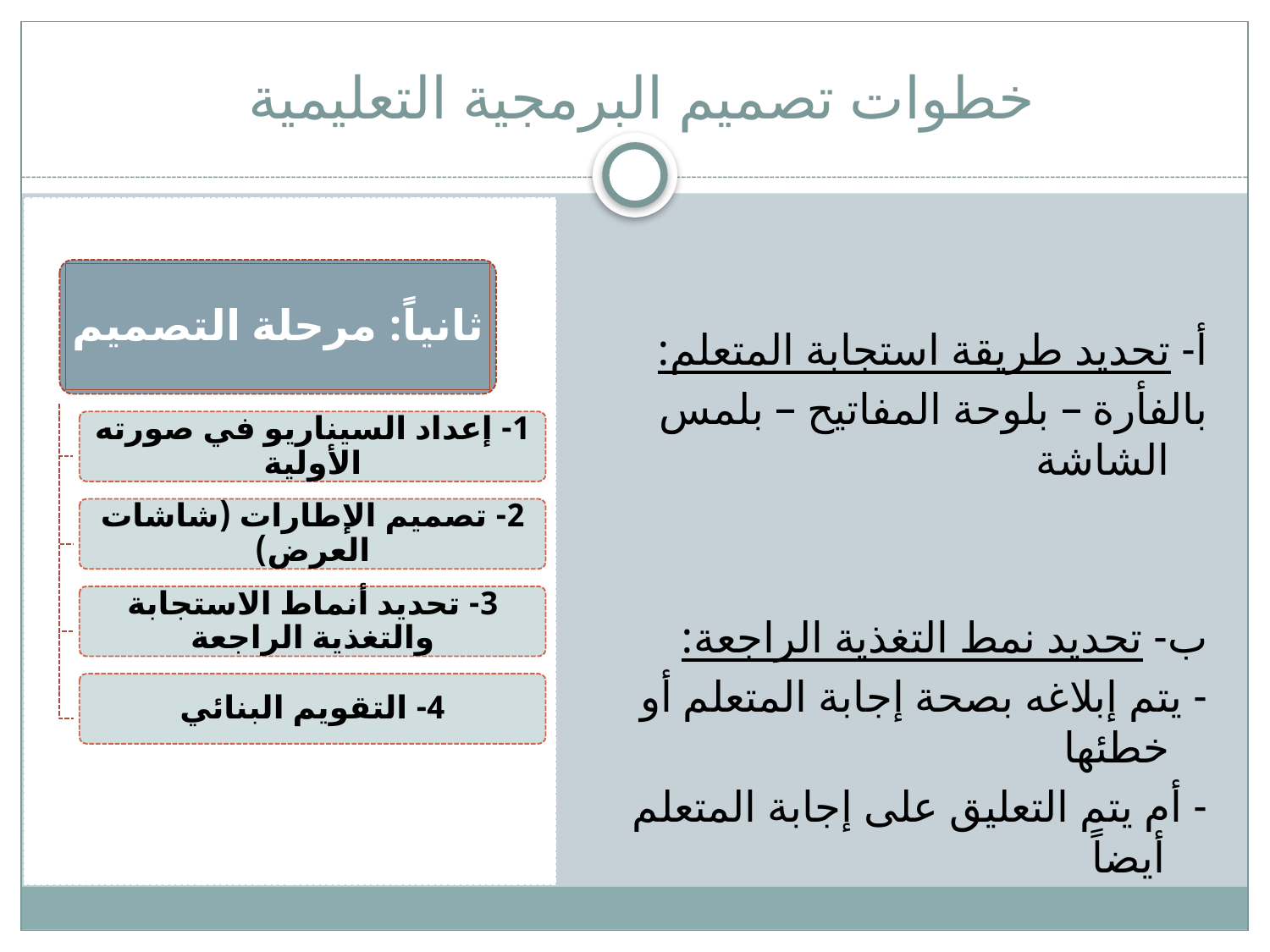

# خطوات تصميم البرمجية التعليمية

أ- تحديد طريقة استجابة المتعلم:
بالفأرة – بلوحة المفاتيح – بلمس الشاشة

ب- تحديد نمط التغذية الراجعة:
- يتم إبلاغه بصحة إجابة المتعلم أو خطئها
- أم يتم التعليق على إجابة المتعلم أيضاً

ثانياً: مرحلة التصميم

1- إعداد السيناريو في صورته الأولية

2- تصميم الإطارات (شاشات العرض)

3- تحديد أنماط الاستجابة والتغذية الراجعة

4- التقويم البنائي